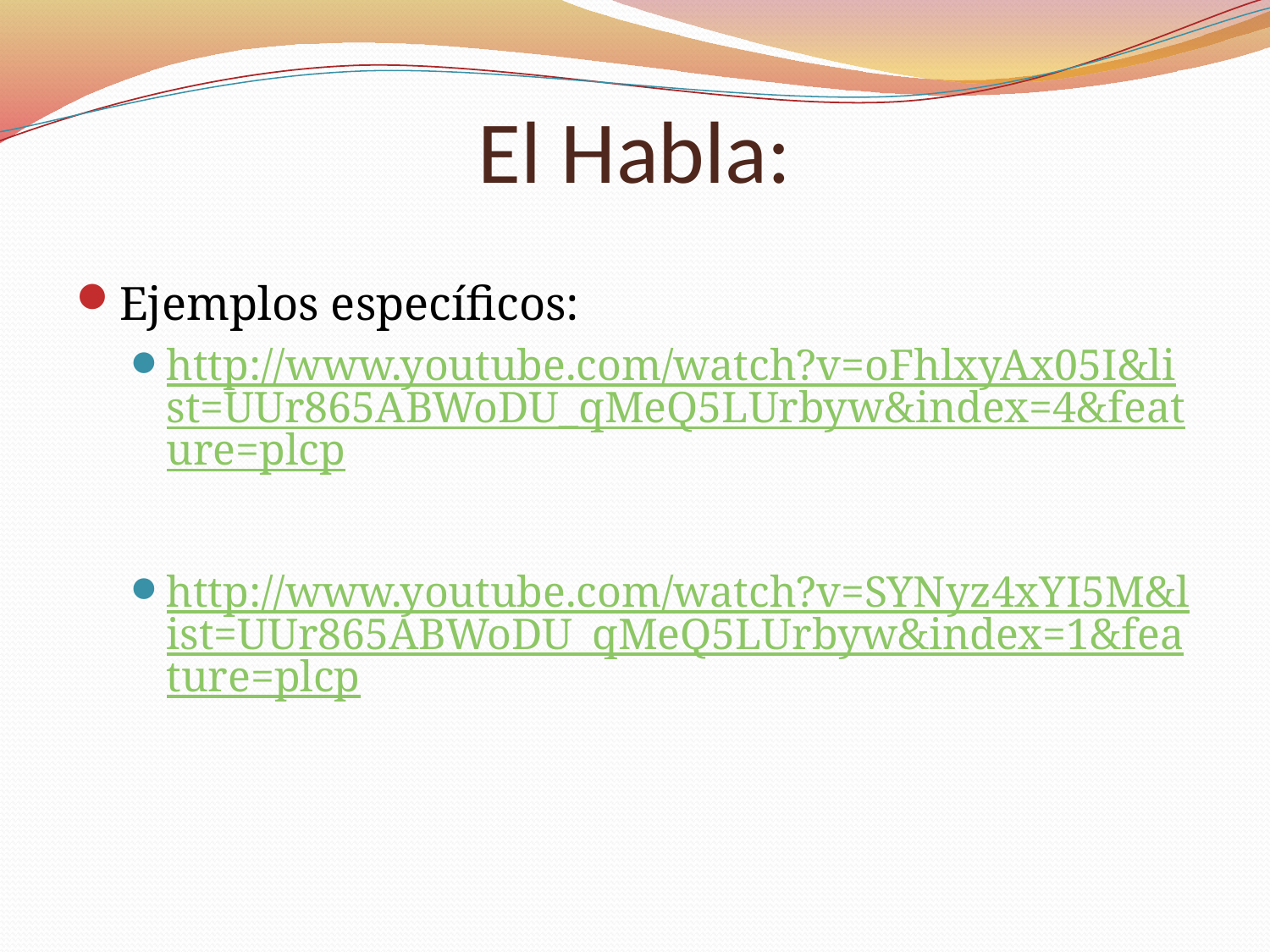

# El Habla:
Ejemplos específicos:
http://www.youtube.com/watch?v=oFhlxyAx05I&list=UUr865ABWoDU_qMeQ5LUrbyw&index=4&feature=plcp

http://www.youtube.com/watch?v=SYNyz4xYI5M&list=UUr865ABWoDU_qMeQ5LUrbyw&index=1&feature=plcp